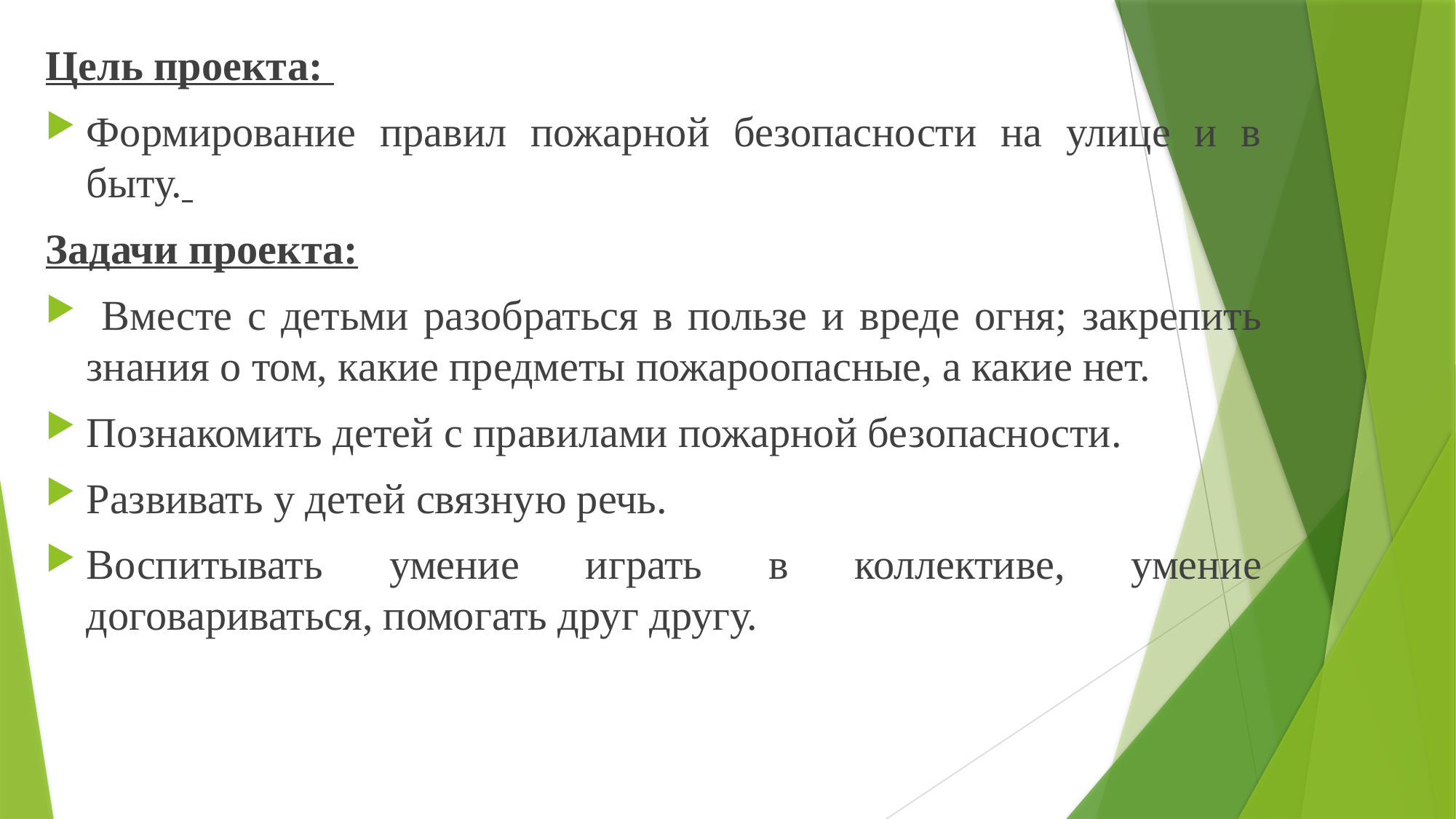

Цель проекта:
Формирование правил пожарной безопасности на улице и в быту.
Задачи проекта:
 Вместе с детьми разобраться в пользе и вреде огня; закрепить знания о том, какие предметы пожароопасные, а какие нет.
Познакомить детей с правилами пожарной безопасности.
Развивать у детей связную речь.
Воспитывать умение играть в коллективе, умение договариваться, помогать друг другу.